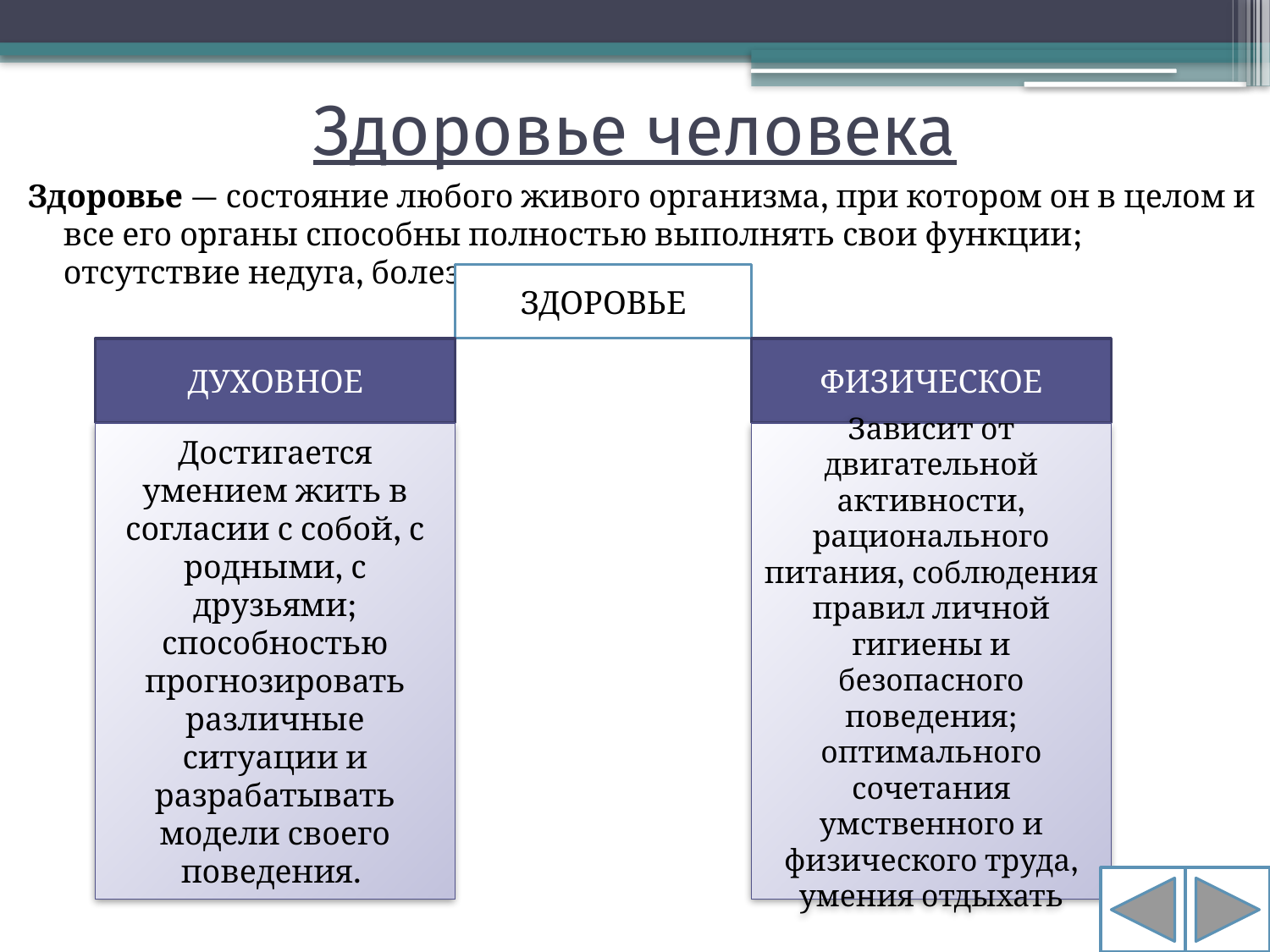

# Здоровье человека
Здоровье — состояние любого живого организма, при котором он в целом и все его органы способны полностью выполнять свои функции; отсутствие недуга, болезни.
ЗДОРОВЬЕ
ДУХОВНОЕ
ФИЗИЧЕСКОЕ
Достигается умением жить в согласии с собой, с родными, с друзьями; способностью прогнозировать различные ситуации и разрабатывать модели своего поведения.
Зависит от двигательной активности, рационального питания, соблюдения правил личной гигиены и безопасного поведения; оптимального сочетания умственного и физического труда, умения отдыхать